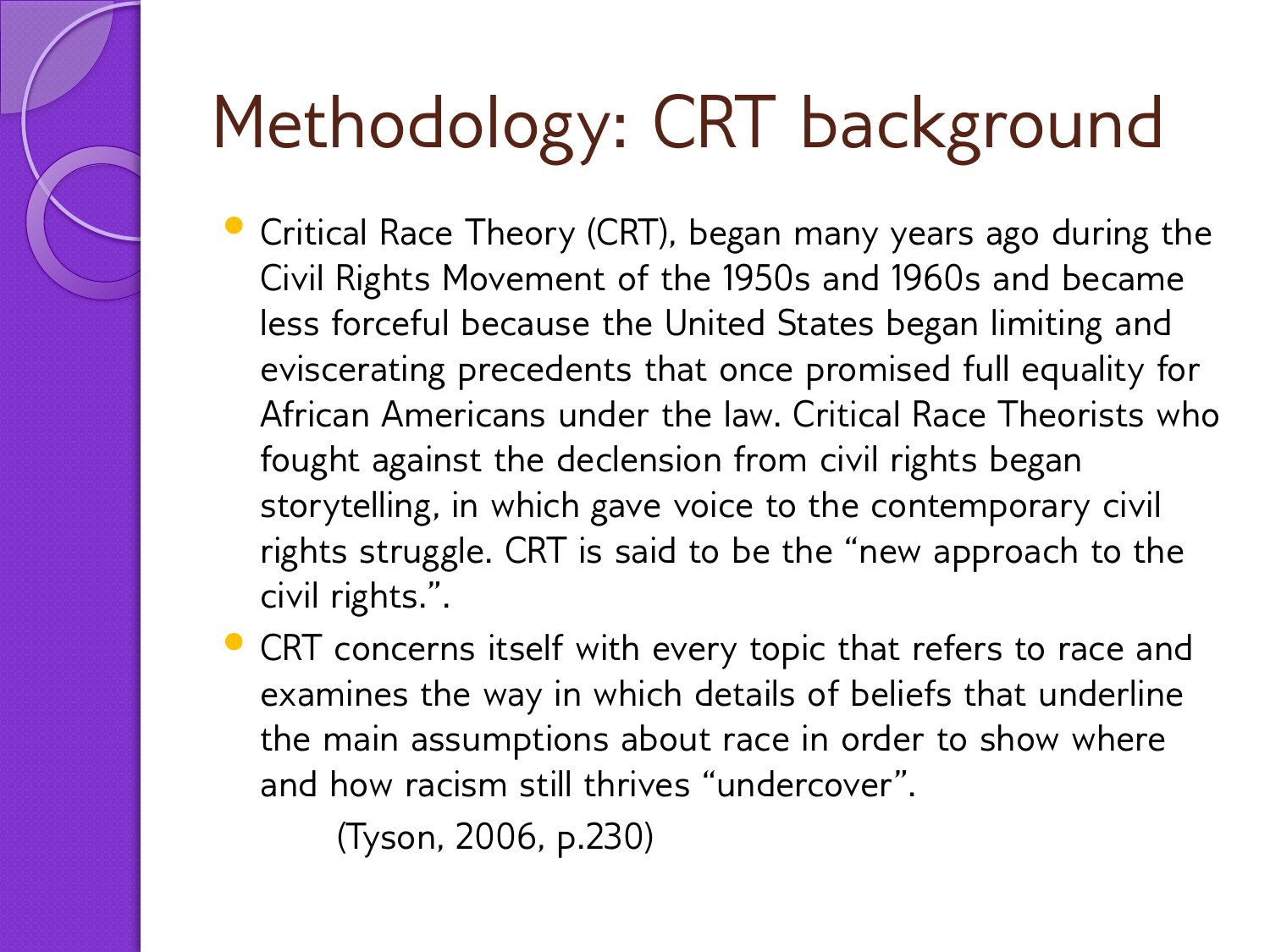

# Methodology: CRT background
Critical Race Theory (CRT), began many years ago during the Civil Rights Movement of the 1950s and 1960s and became less forceful because the United States began limiting and eviscerating precedents that once promised full equality for African Americans under the law. Critical Race Theorists who fought against the declension from civil rights began storytelling, in which gave voice to the contemporary civil rights struggle. CRT is said to be the “new approach to the civil rights.”.
CRT concerns itself with every topic that refers to race and examines the way in which details of beliefs that underline the main assumptions about race in order to show where and how racism still thrives “undercover”.
          (Tyson, 2006, p.230)